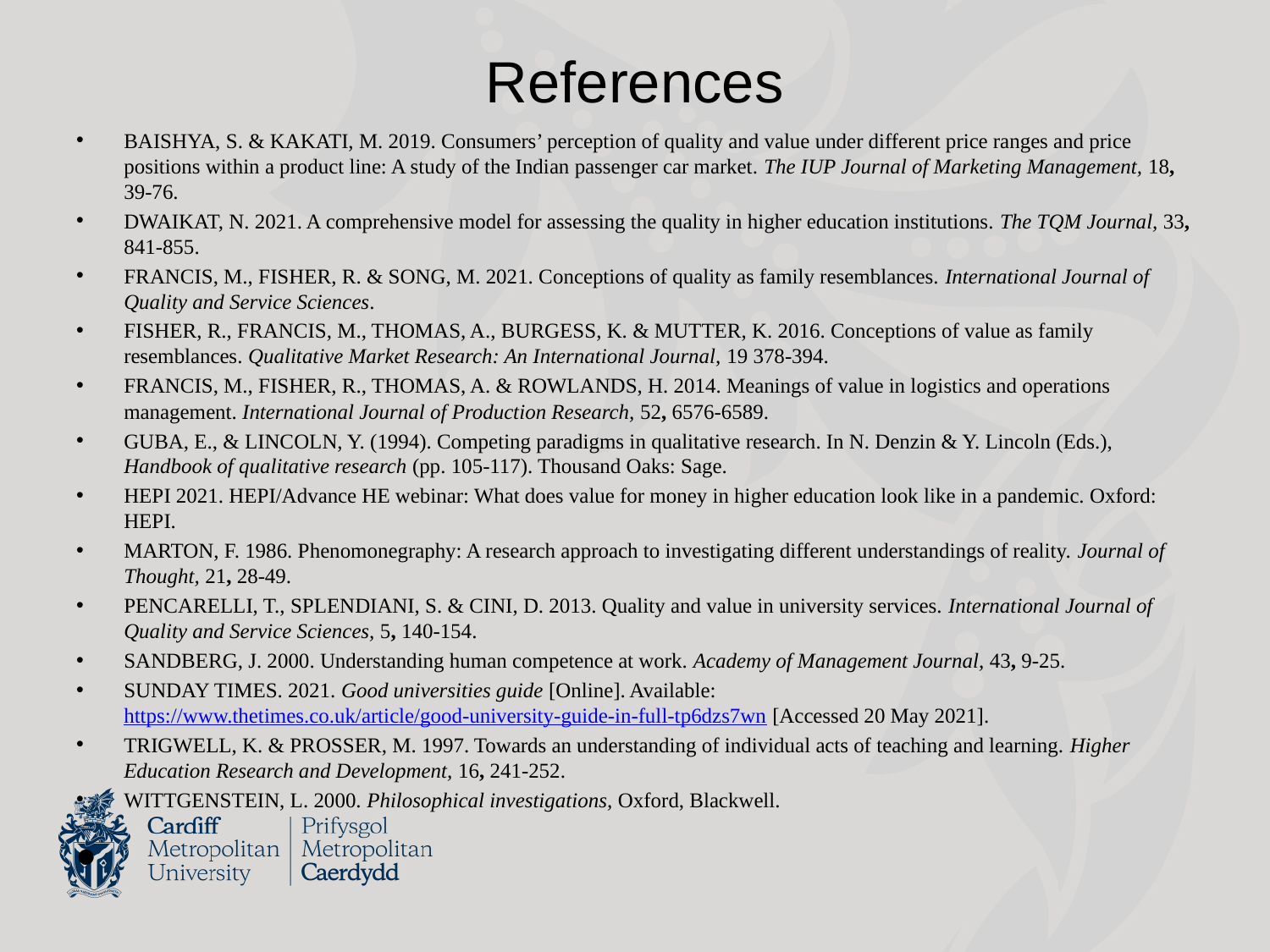

# References
BAISHYA, S. & KAKATI, M. 2019. Consumers’ perception of quality and value under different price ranges and price positions within a product line: A study of the Indian passenger car market. The IUP Journal of Marketing Management, 18, 39-76.
DWAIKAT, N. 2021. A comprehensive model for assessing the quality in higher education institutions. The TQM Journal, 33, 841-855.
FRANCIS, M., FISHER, R. & SONG, M. 2021. Conceptions of quality as family resemblances. International Journal of Quality and Service Sciences.
FISHER, R., FRANCIS, M., THOMAS, A., BURGESS, K. & MUTTER, K. 2016. Conceptions of value as family resemblances. Qualitative Market Research: An International Journal, 19 378-394.
FRANCIS, M., FISHER, R., THOMAS, A. & ROWLANDS, H. 2014. Meanings of value in logistics and operations management. International Journal of Production Research, 52, 6576-6589.
GUBA, E., & LINCOLN, Y. (1994). Competing paradigms in qualitative research. In N. Denzin & Y. Lincoln (Eds.), Handbook of qualitative research (pp. 105-117). Thousand Oaks: Sage.
HEPI 2021. HEPI/Advance HE webinar: What does value for money in higher education look like in a pandemic. Oxford: HEPI.
MARTON, F. 1986. Phenomonegraphy: A research approach to investigating different understandings of reality. Journal of Thought, 21, 28-49.
PENCARELLI, T., SPLENDIANI, S. & CINI, D. 2013. Quality and value in university services. International Journal of Quality and Service Sciences, 5, 140-154.
SANDBERG, J. 2000. Understanding human competence at work. Academy of Management Journal, 43, 9-25.
SUNDAY TIMES. 2021. Good universities guide [Online]. Available: https://www.thetimes.co.uk/article/good-university-guide-in-full-tp6dzs7wn [Accessed 20 May 2021].
TRIGWELL, K. & PROSSER, M. 1997. Towards an understanding of individual acts of teaching and learning. Higher Education Research and Development, 16, 241-252.
WITTGENSTEIN, L. 2000. Philosophical investigations, Oxford, Blackwell.